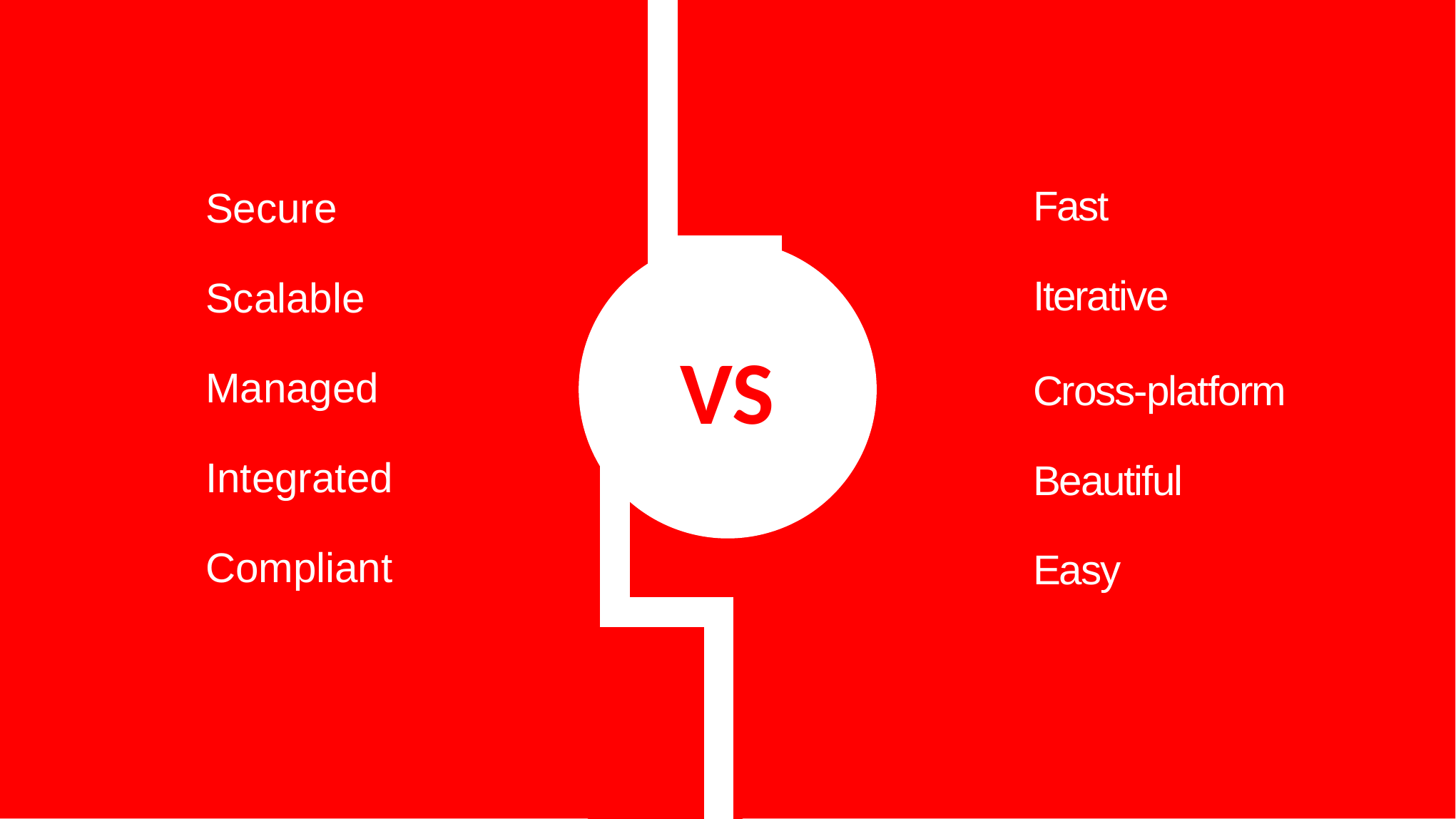

# Secure Scalable Managed Integrated Compliant
Fast
Iterative
Cross-platform
Beautiful
Easy

VS